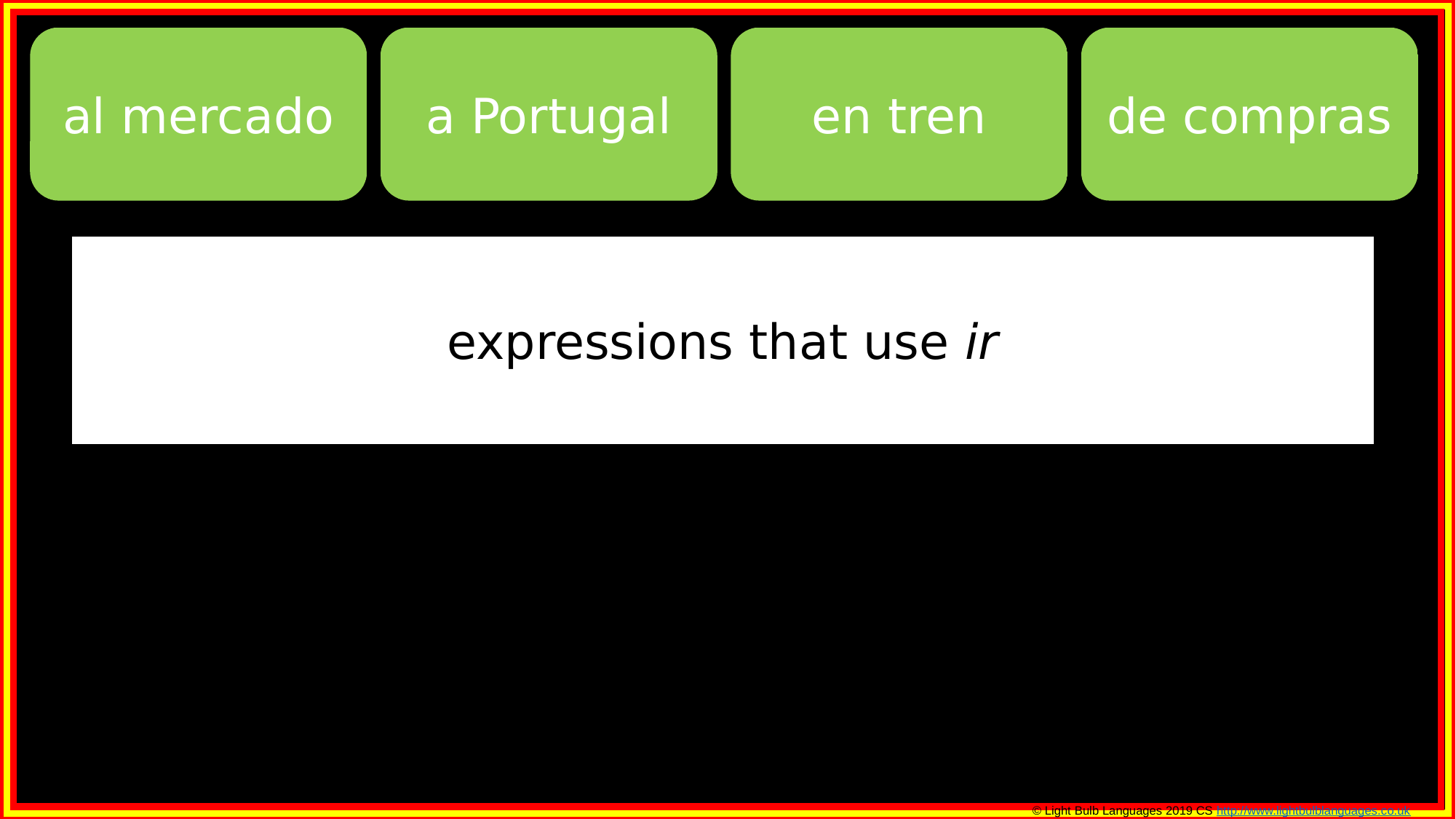

al mercado
a Portugal
en tren
de compras
expressions that use ir
© Light Bulb Languages 2019 CS http://www.lightbulblanguages.co.uk